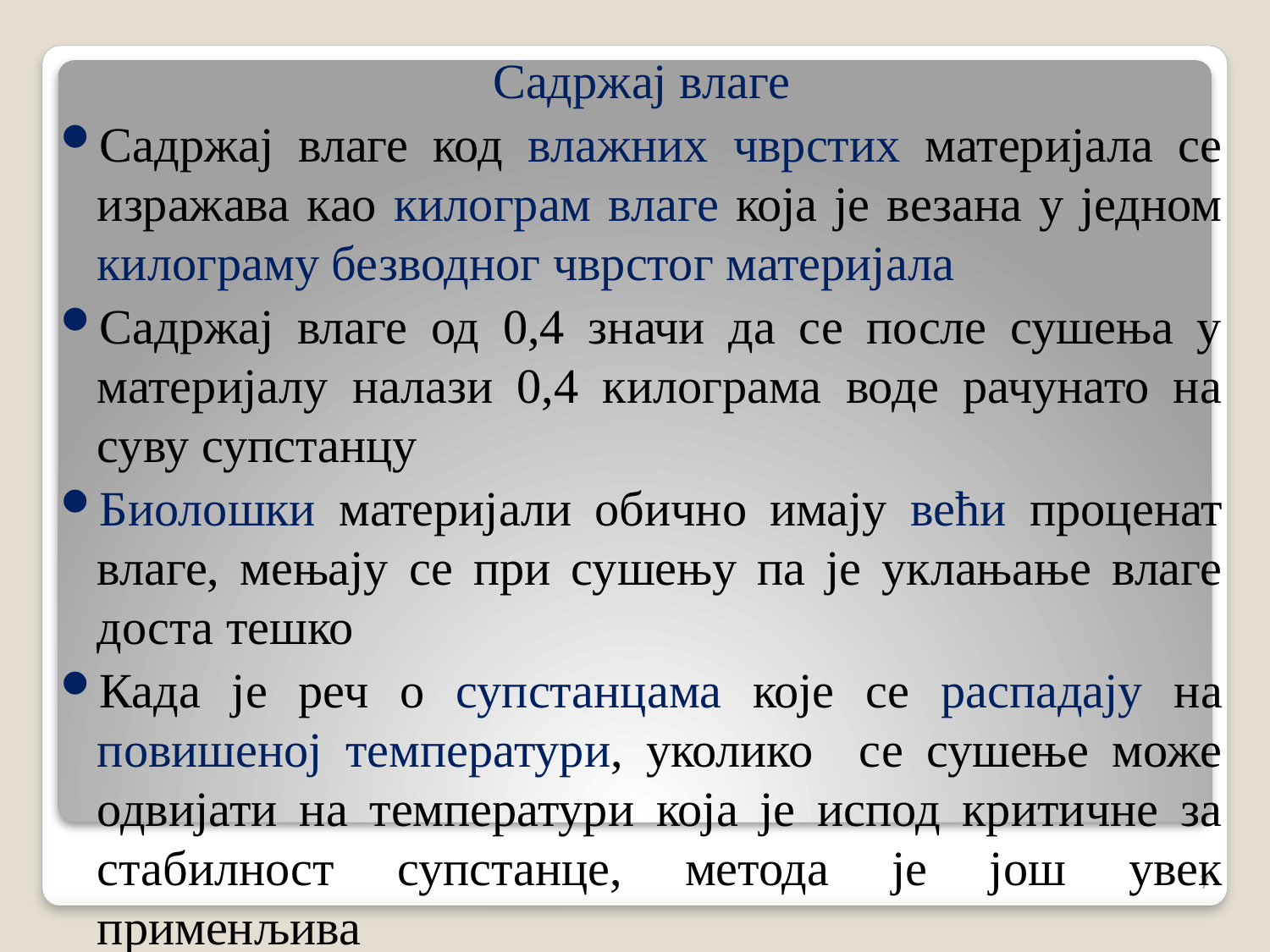

Садржај влаге
Садржај влаге код влажних чврстих материјала се изражава као килограм влаге која је везана у једном килограму безводног чврстог материјала
Садржај влаге од 0,4 значи да се после сушења у материјалу налази 0,4 килограма воде рачунато на суву супстанцу
Биолошки материјали обично имају већи проценат влаге, мењају се при сушењу па је уклањање влаге доста тешко
Када је реч о супстанцама које се распадају на повишеној температури, уколико  се сушење може одвијати на температури која је испод критичне за стабилност супстанце, метода је још увек применљива
7